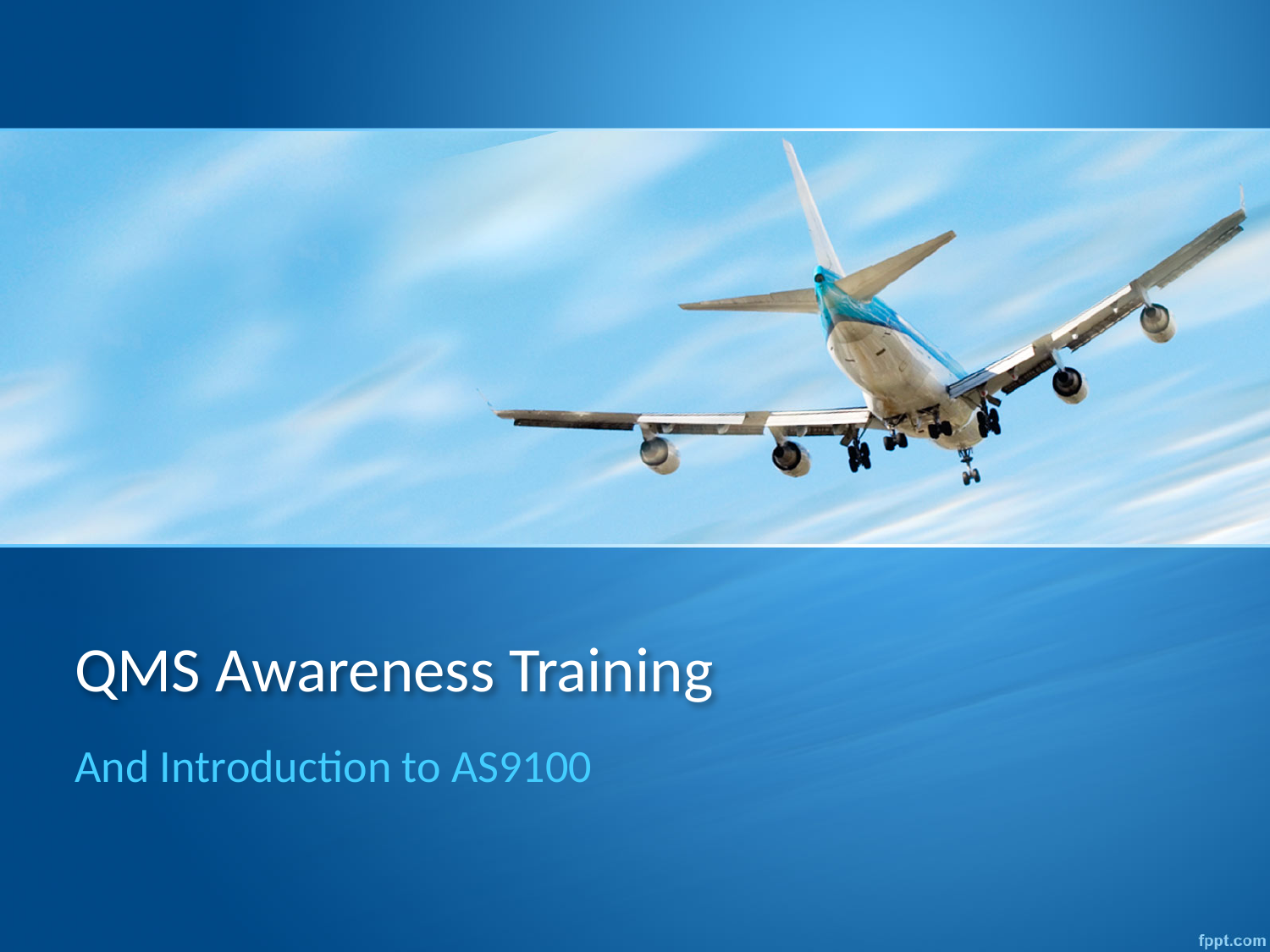

# QMS Awareness Training
And Introduction to AS9100